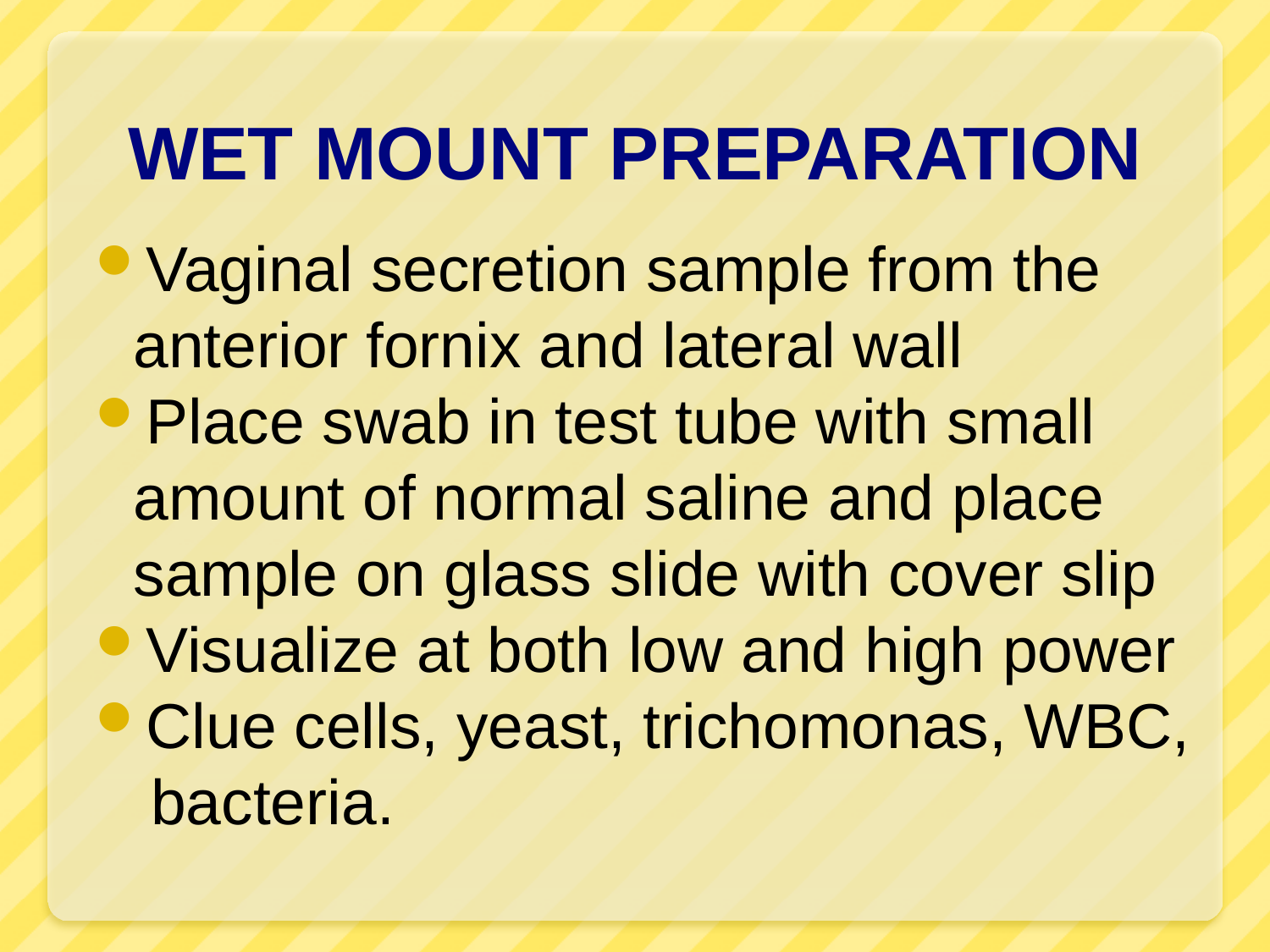

# WET MOUNT PREPARATION
Vaginal secretion sample from the anterior fornix and lateral wall
Place swab in test tube with small amount of normal saline and place sample on glass slide with cover slip
Visualize at both low and high power
Clue cells, yeast, trichomonas, WBC,  bacteria.